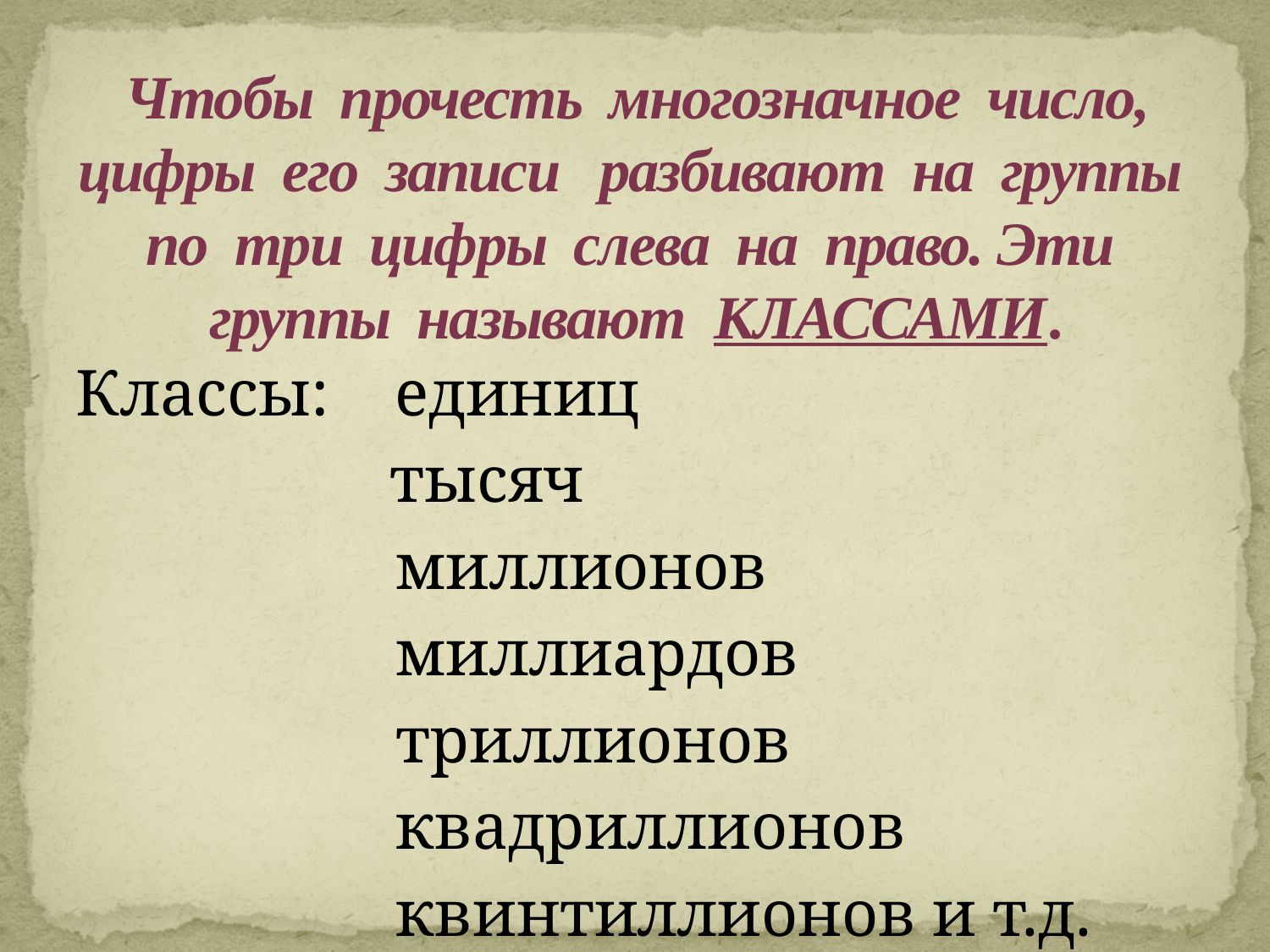

# Чтобы  прочесть  многозначное  число, цифры  его  записи   разбивают  на  группы  по  три  цифры  слева  на  право. Эти  группы  называют  КЛАССАМИ.
Классы:    единиц
                   тысяч
                   миллионов
                   миллиардов
                   триллионов
                   квадриллионов
                   квинтиллионов и т.д.